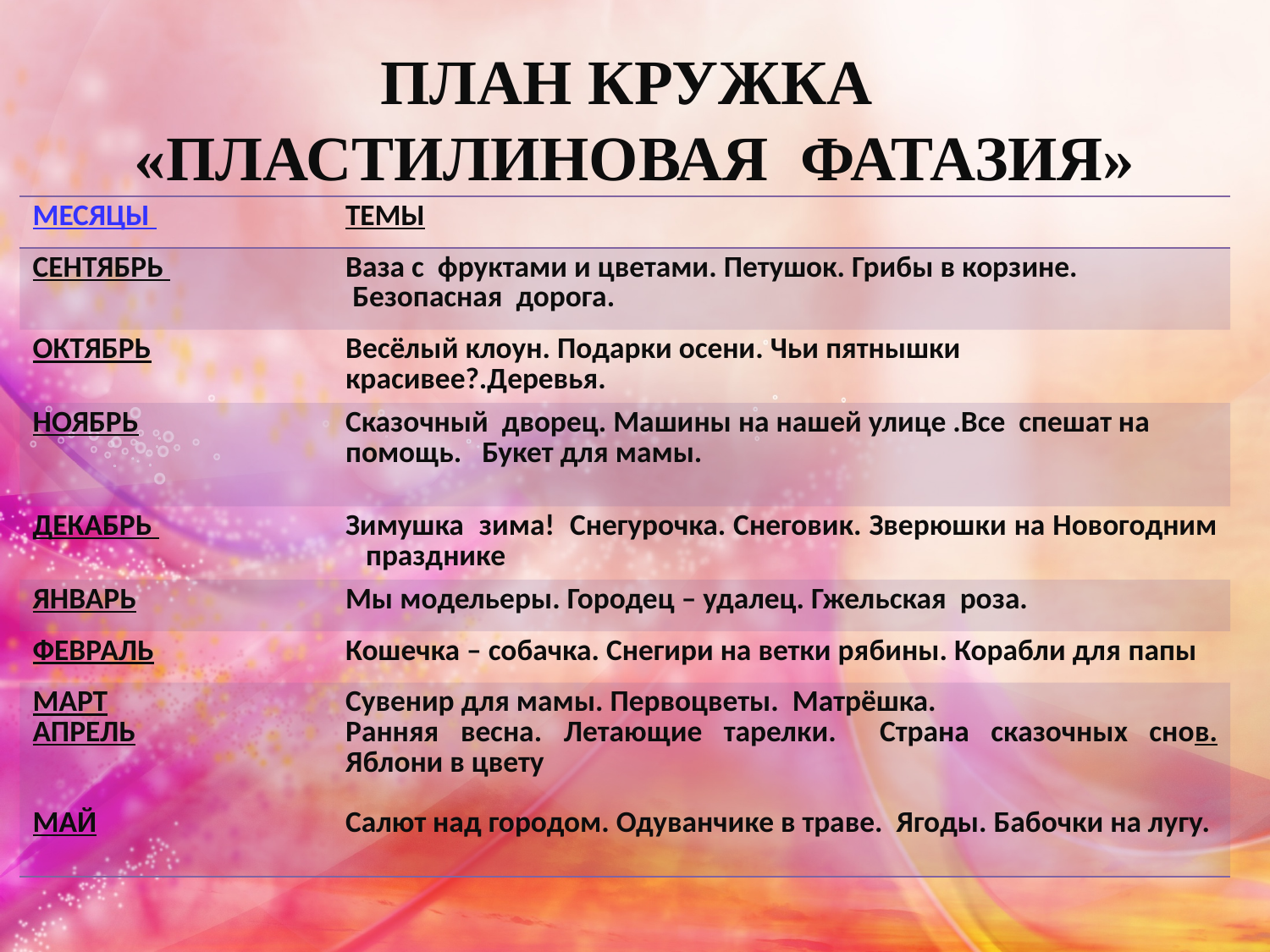

# ПЛАН КРУЖКА  «ПЛАСТИЛИНОВАЯ  ФАТАЗИЯ»
| МЕСЯЦЫ | ТЕМЫ |
| --- | --- |
| СЕНТЯБРЬ | Ваза с фруктами и цветами. Петушок. Грибы в корзине. Безопасная дорога. |
| ОКТЯБРЬ | Весёлый клоун. Подарки осени. Чьи пятнышки красивее?.Деревья. |
| НОЯБРЬ | Сказочный дворец. Машины на нашей улице .Все спешат на помощь. Букет для мамы. |
| ДЕКАБРЬ | Зимушка зима! Снегурочка. Снеговик. Зверюшки на Новогодним празднике |
| ЯНВАРЬ | Мы модельеры. Городец – удалец. Гжельская роза. |
| ФЕВРАЛЬ | Кошечка – собачка. Снегири на ветки рябины. Корабли для папы |
| МАРТ АПРЕЛЬ МАЙ | Сувенир для мамы. Первоцветы. Матрёшка. Ранняя весна. Летающие тарелки. Страна сказочных снов. Яблони в цвету Салют над городом. Одуванчике в траве. Ягоды. Бабочки на лугу. |